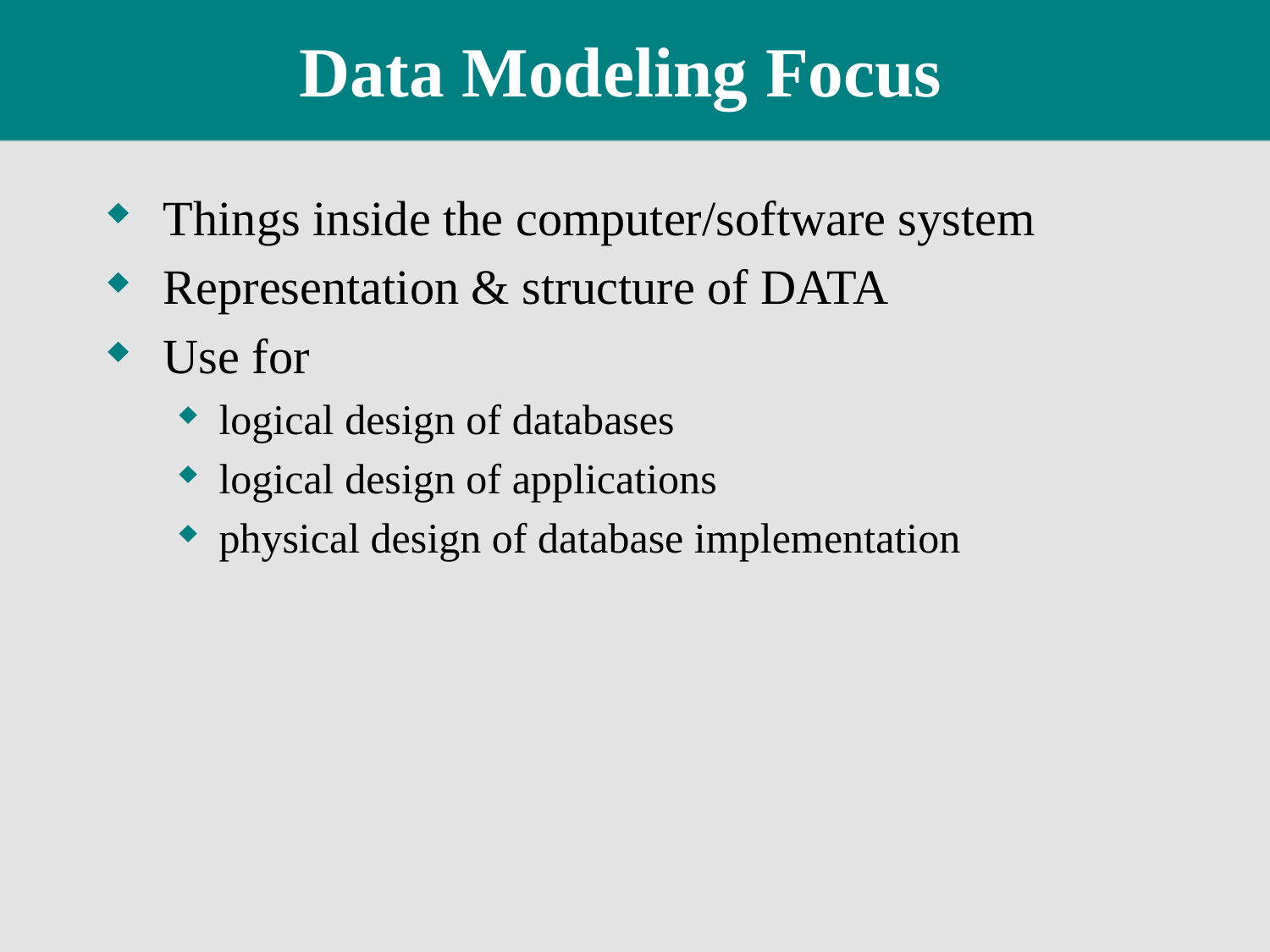

# Data Modeling Focus
Things inside the computer/software system
Representation & structure of DATA
Use for
logical design of databases
logical design of applications
physical design of database implementation